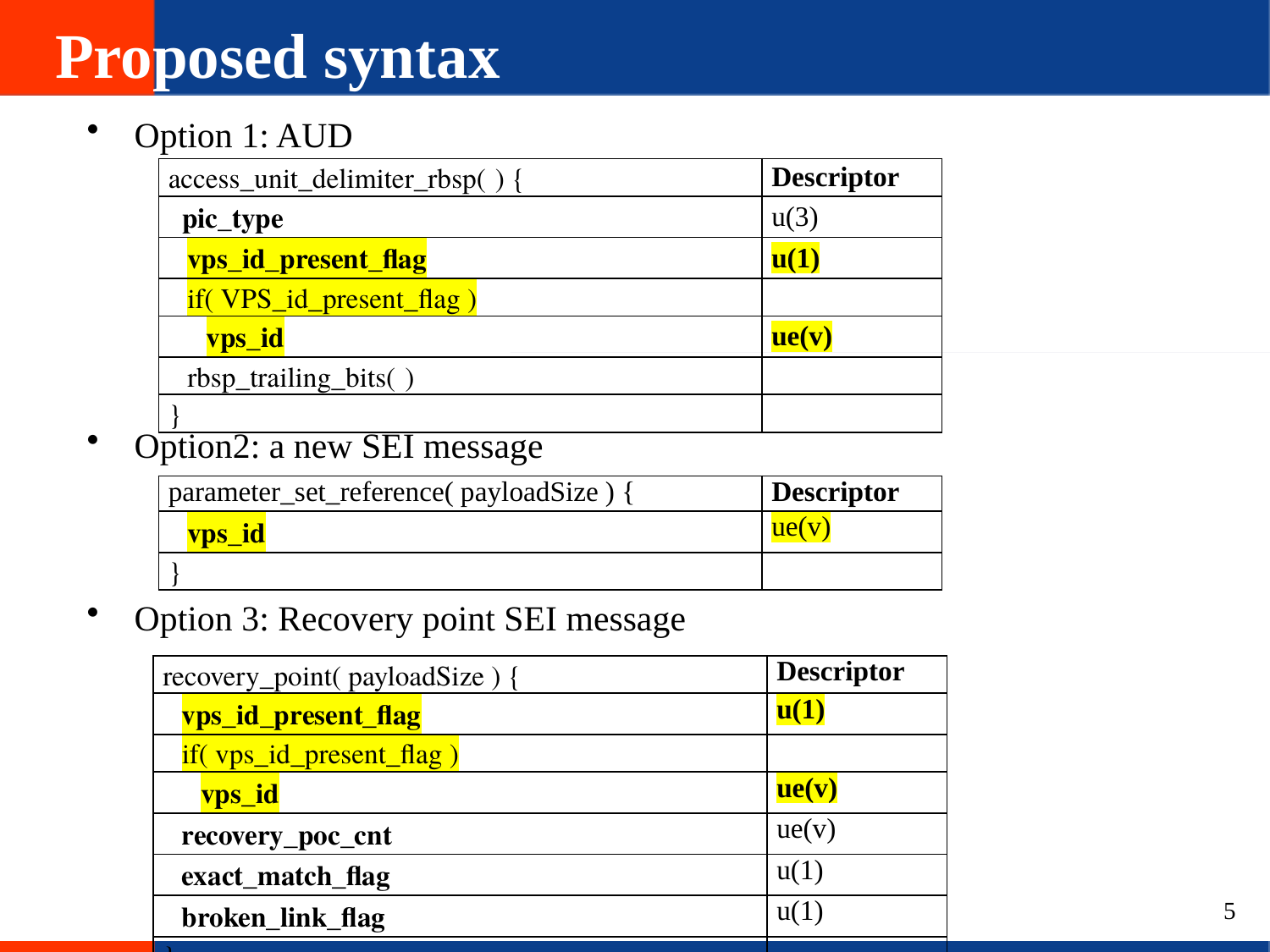

# Proposed syntax
Option 1: AUD

Option2: a new SEI message

Option 3: Recovery point SEI message

| access\_unit\_delimiter\_rbsp( ) { | Descriptor |
| --- | --- |
| pic\_type | u(3) |
| vps\_id\_present\_flag | u(1) |
| if( VPS\_id\_present\_flag ) |  |
| vps\_id | ue(v) |
| rbsp\_trailing\_bits( ) |  |
| } |  |
| parameter\_set\_reference( payloadSize ) { | Descriptor |
| --- | --- |
| vps\_id | ue(v) |
| } |  |
| recovery\_point( payloadSize ) { | Descriptor |
| --- | --- |
| vps\_id\_present\_flag | u(1) |
| if( vps\_id\_present\_flag ) |  |
| vps\_id | ue(v) |
| recovery\_poc\_cnt | ue(v) |
| exact\_match\_flag | u(1) |
| broken\_link\_flag | u(1) |
| } |  |
5